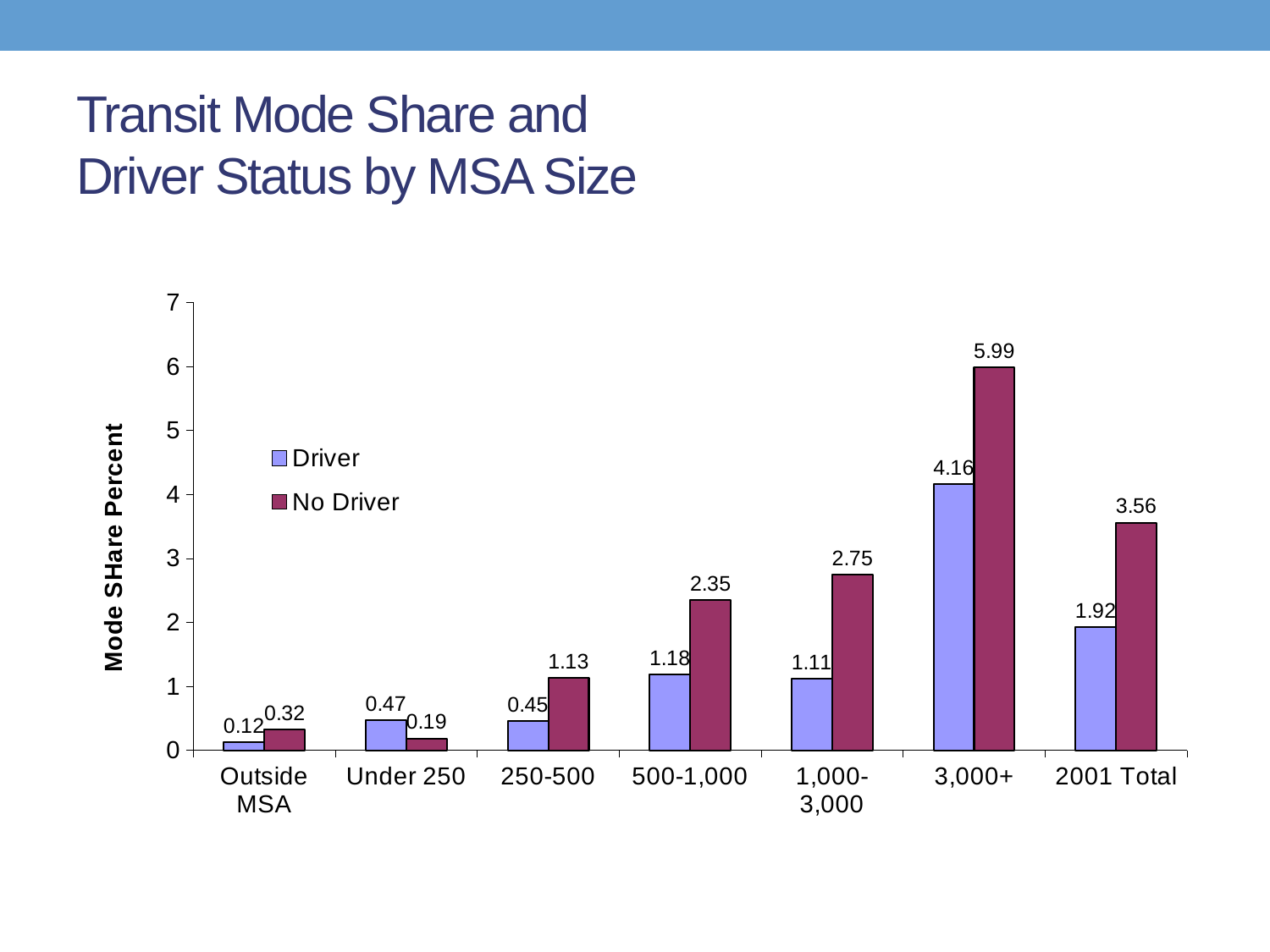

# Transit Mode Share and Driver Status by MSA Size

### Chart

| Category | Driver  | No Driver  |
|---|---|---|
| Outside MSA | 0.12258519314740125 | 0.32102923815065465 |
| Under 250 | 0.4663496586758026 | 0.18546194452821946 |
| 250-500 | 0.4511546112234814 | 1.1317973887782173 |
| 500-1,000 | 1.1807512770207025 | 2.3492473310604343 |
| 1,000-3,000 | 1.1134585665621117 | 2.7472817530335645 |
| 3,000+ | 4.164573777324973 | 5.985006594083778 |
| 2001 Total | 1.9200000000000021 | 3.56 |